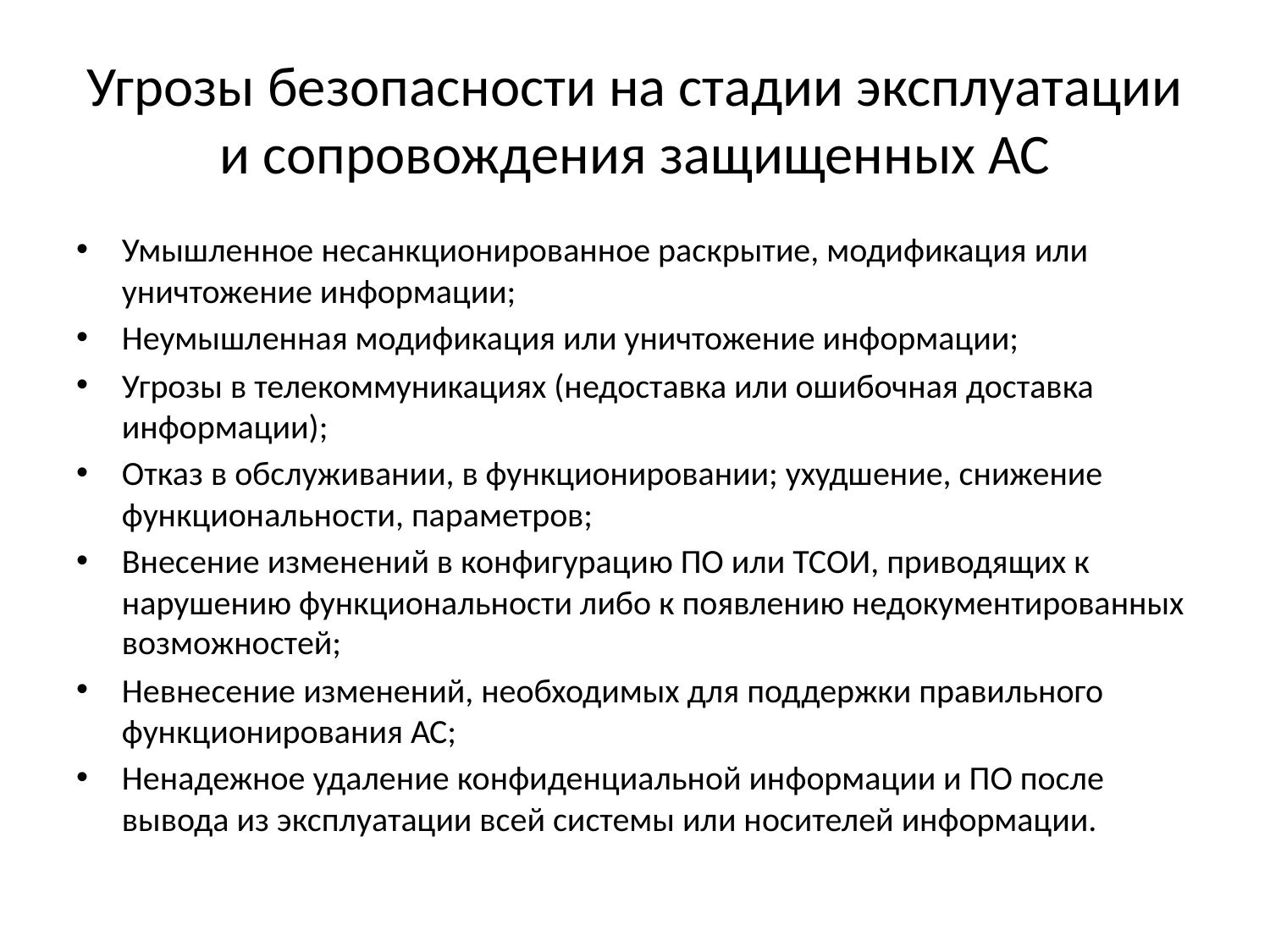

# Угрозы безопасности на стадии эксплуатации и сопровождения защищенных АС
Умышленное несанкционированное раскрытие, модификация или уничтожение информации;
Неумышленная модификация или уничтожение информации;
Угрозы в телекоммуникациях (недоставка или ошибочная доставка информации);
Отказ в обслуживании, в функционировании; ухудшение, снижение функциональности, параметров;
Внесение изменений в конфигурацию ПО или ТСОИ, приводящих к нарушению функциональности либо к появлению недокументированных возможностей;
Невнесение изменений, необходимых для поддержки правильного функционирования АС;
Ненадежное удаление конфиденциальной информации и ПО после вывода из эксплуатации всей системы или носителей информации.